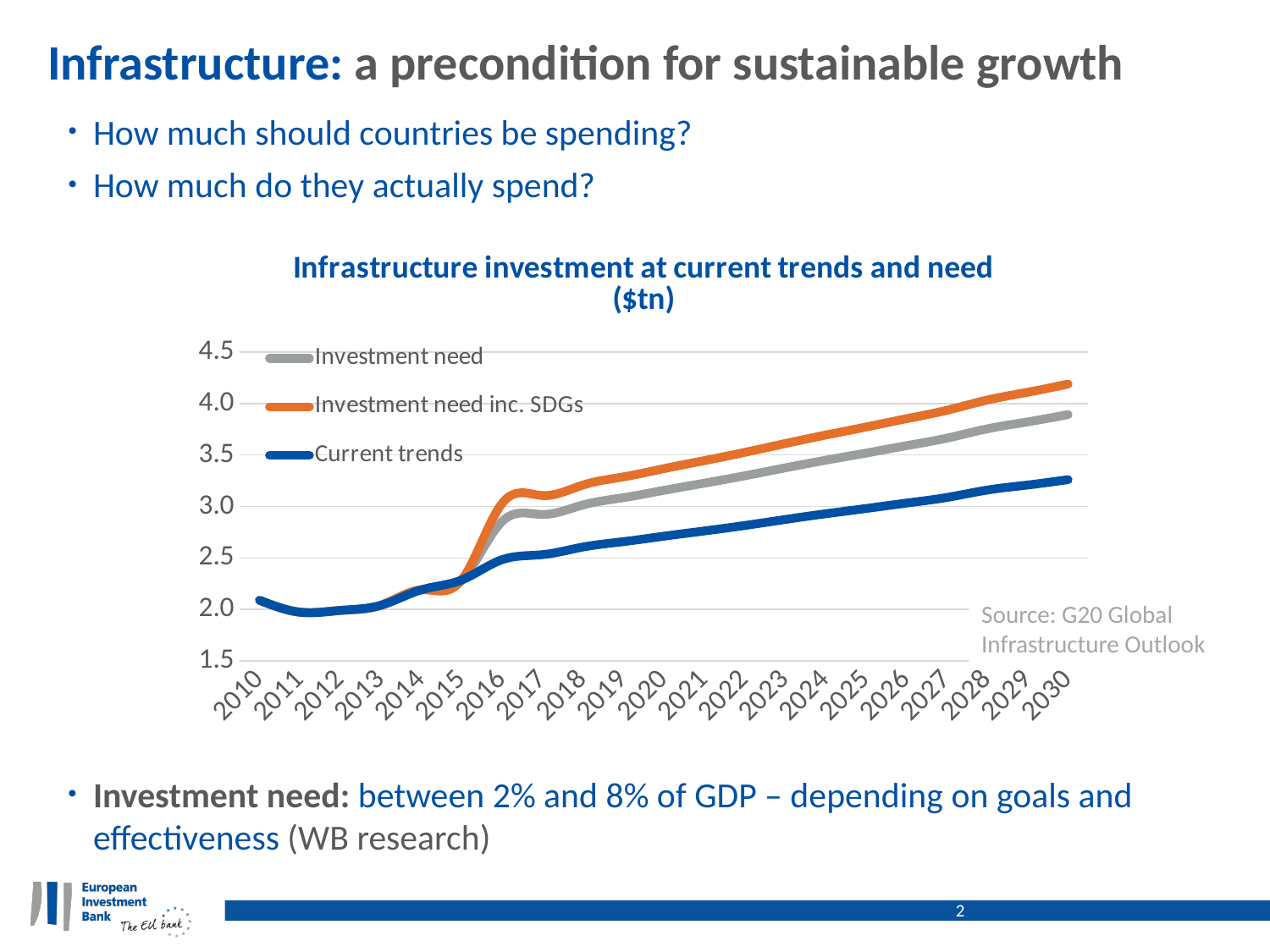

# Infrastructure: a precondition for sustainable growth
How much should countries be spending?
How much do they actually spend?

### Chart: Infrastructure investment at current trends and need ($tn)

| Category | Investment need | Investment need inc. SDGs | Current trends |
|---|---|---|---|
| 2010 | 2.0884804627019298 | 2.0884804627019298 | 2.0884804627019298 |
| 2011 | 1.9728875712179699 | 1.9728875712179699 | 1.9728875712179699 |
| 2012 | 1.9899469938496899 | 1.9899469938496899 | 1.9899469938496899 |
| 2013 | 2.04009450724382 | 2.04009450724382 | 2.04009450724382 |
| 2014 | 2.18983918514307 | 2.18983918514307 | 2.18983918514307 |
| 2015 | 2.28558709164523 | 2.28558709164523 | 2.28558709164523 |
| 2016 | 2.85438978487275 | 3.03019531632262 | 2.48275076550317 |
| 2017 | 2.9219333547980697 | 3.10619190790143 | 2.53178669257977 |
| 2018 | 3.01423976109508 | 3.20787916906727 | 2.60553683799479 |
| 2019 | 3.08520722950047 | 3.2873436102715803 | 2.65791216576388 |
| 2020 | 3.1565617350224198 | 3.3671066879232203 | 2.71063588477258 |
| 2021 | 3.2259435312106 | 3.44487672801191 | 2.76141539256646 |
| 2022 | 3.29772942112747 | 3.52514144637414 | 2.81463991250096 |
| 2023 | 3.3745197658976203 | 3.6105167397298197 | 2.87286235201098 |
| 2024 | 3.4486961473445 | 3.6931403486491 | 2.9284735712625802 |
| 2025 | 3.51827420168373 | 3.7713194525627998 | 2.97948769646821 |
| 2026 | 3.59006888892477 | 3.8520248072829903 | 3.03266831415209 |
| 2027 | 3.66321447329747 | 3.9337857533395897 | 3.08723026785204 |
| 2028 | 3.7538271700882 | 4.03323593990158 | 3.1592366406035497 |
| 2029 | 3.82145690524385 | 4.10921713088516 | 3.20825306886386 |
| 2030 | 3.8921635515559903 | 4.18836668702705 | 3.2602980682087797 |
Source: G20 Global Infrastructure Outlook
Investment need: between 2% and 8% of GDP – depending on goals and effectiveness (WB research)

2